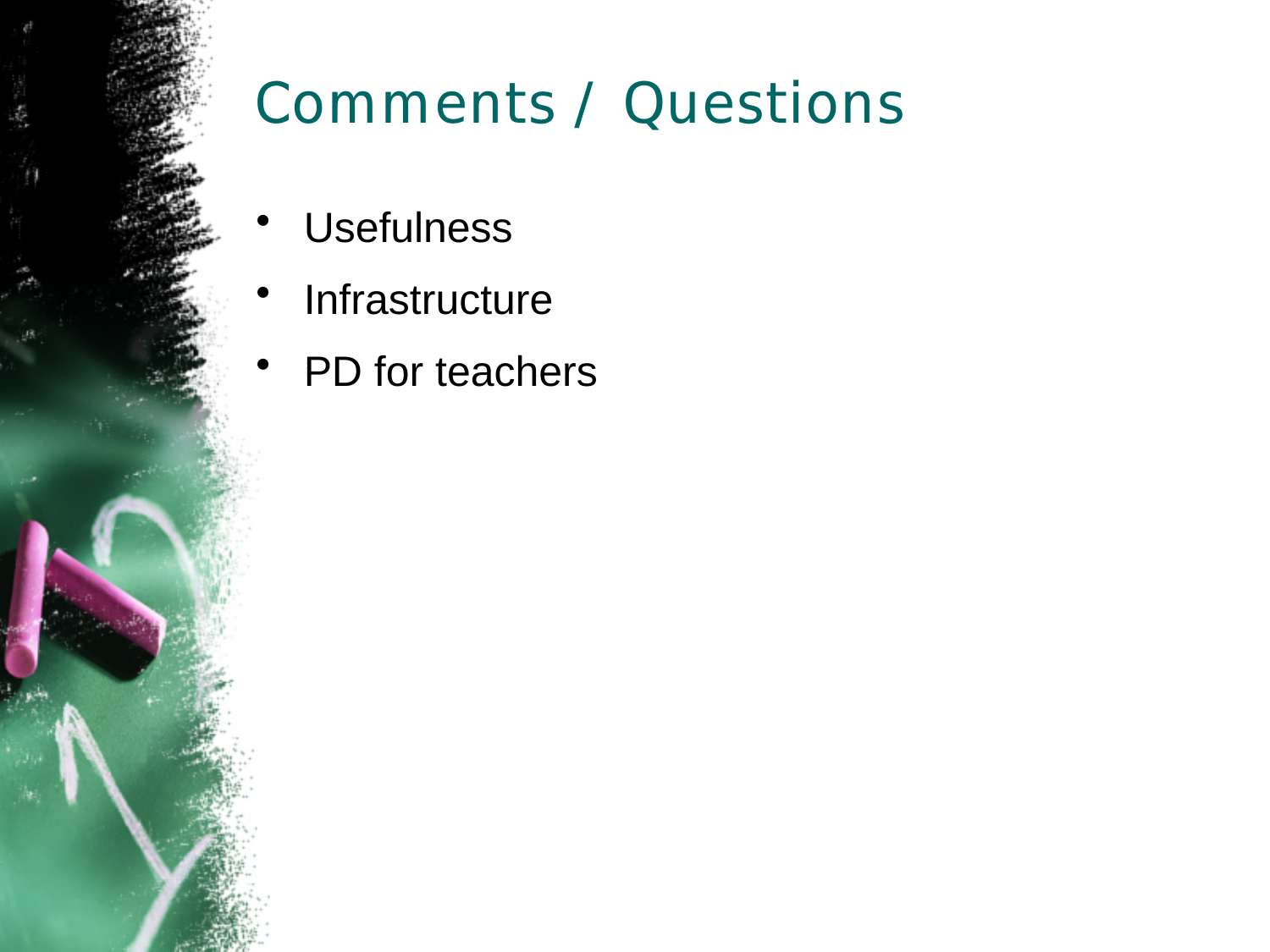

# Comments / Questions
Usefulness
Infrastructure
PD for teachers